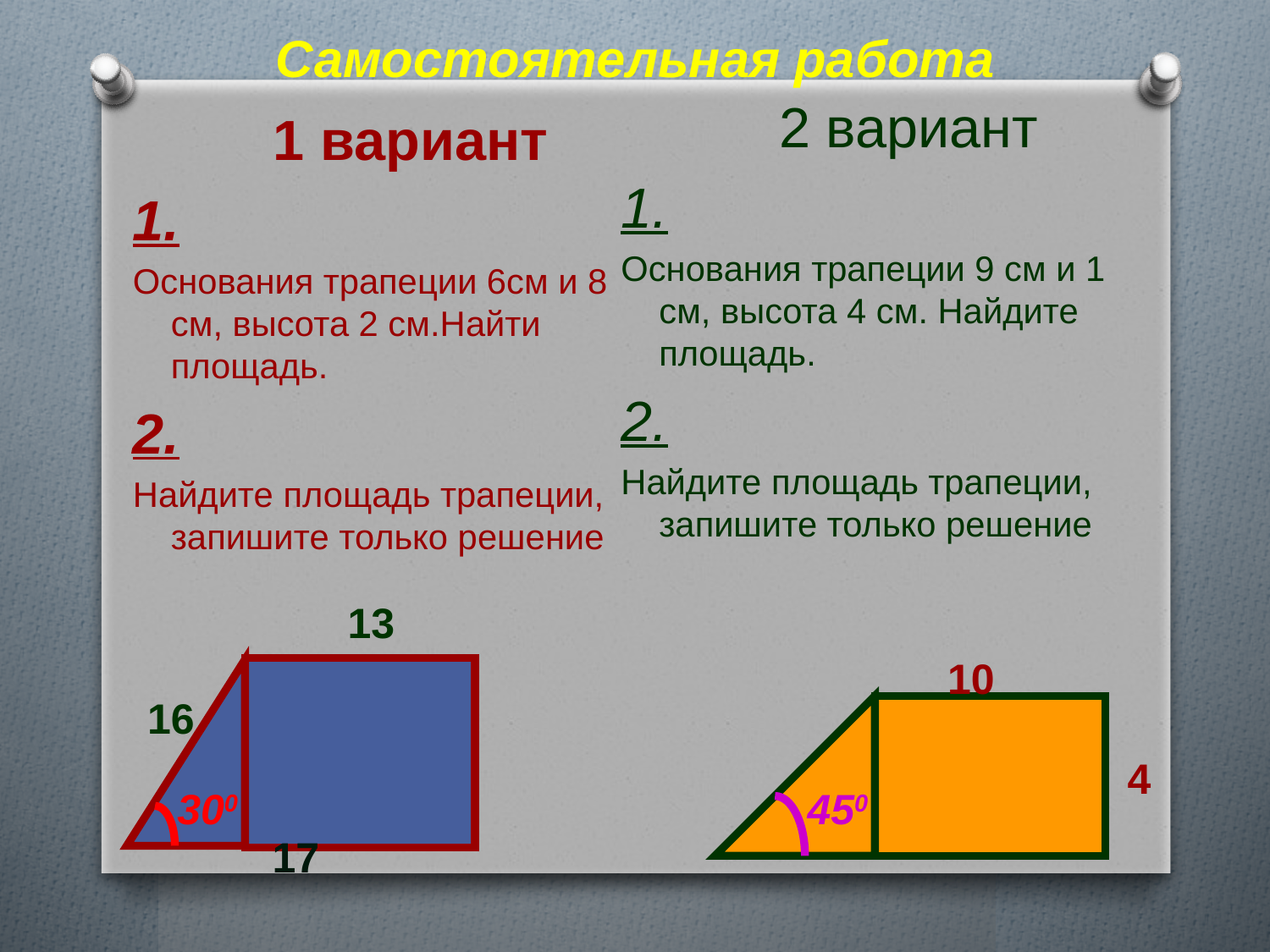

# Самостоятельная работа
         2 вариант
1.
Основания трапеции 9 см и 1 см, высота 4 см. Найдите площадь.
2.
Найдите площадь трапеции, запишите только решение
        1 вариант
1.
Основания трапеции 6см и 8 см, высота 2 см.Найти площадь.
2.
Найдите площадь трапеции, запишите только решение
13
10

16

4
300
450

17